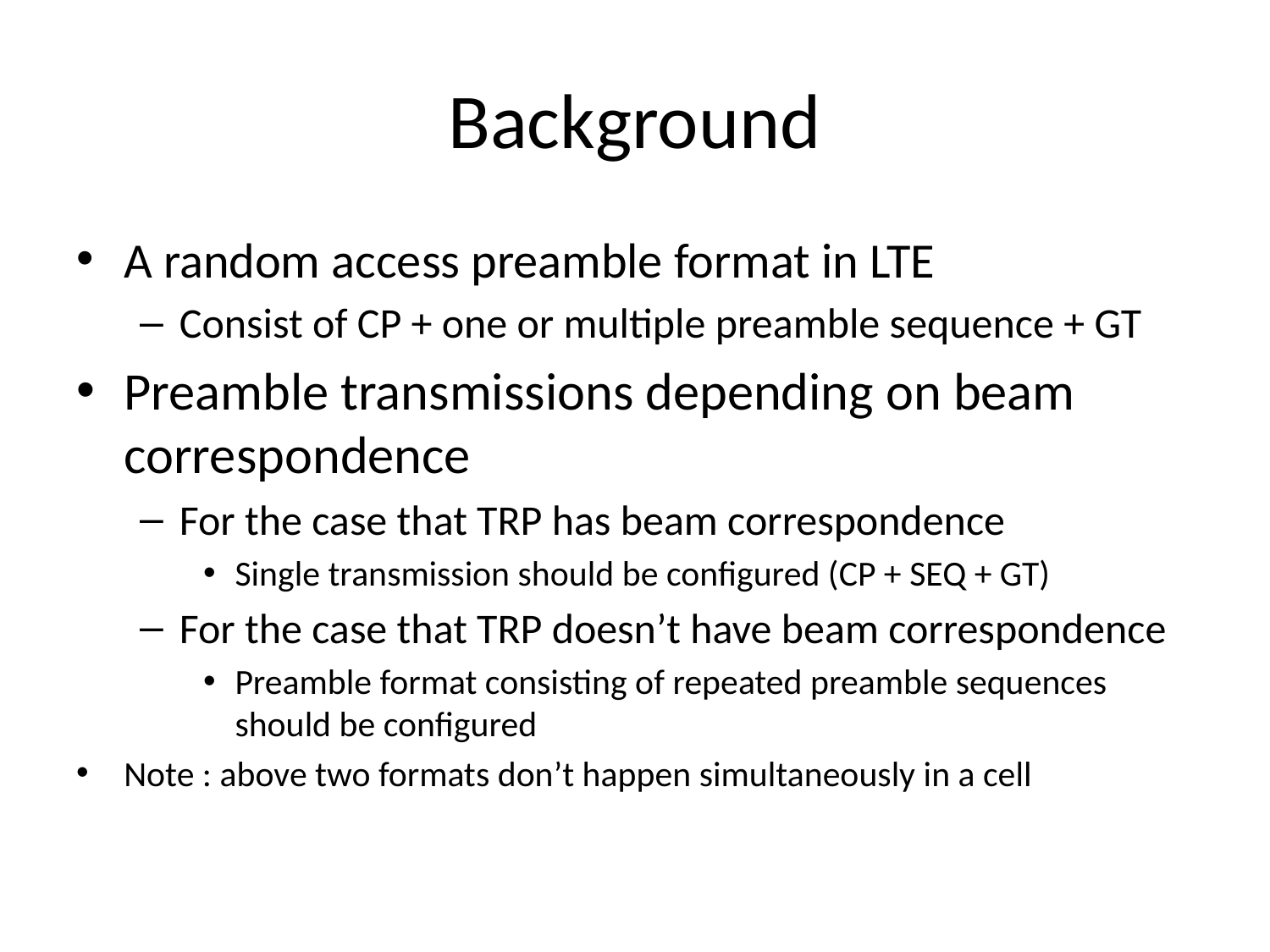

# Background
A random access preamble format in LTE
Consist of CP + one or multiple preamble sequence + GT
Preamble transmissions depending on beam correspondence
For the case that TRP has beam correspondence
Single transmission should be configured (CP + SEQ + GT)
For the case that TRP doesn’t have beam correspondence
Preamble format consisting of repeated preamble sequences should be configured
Note : above two formats don’t happen simultaneously in a cell